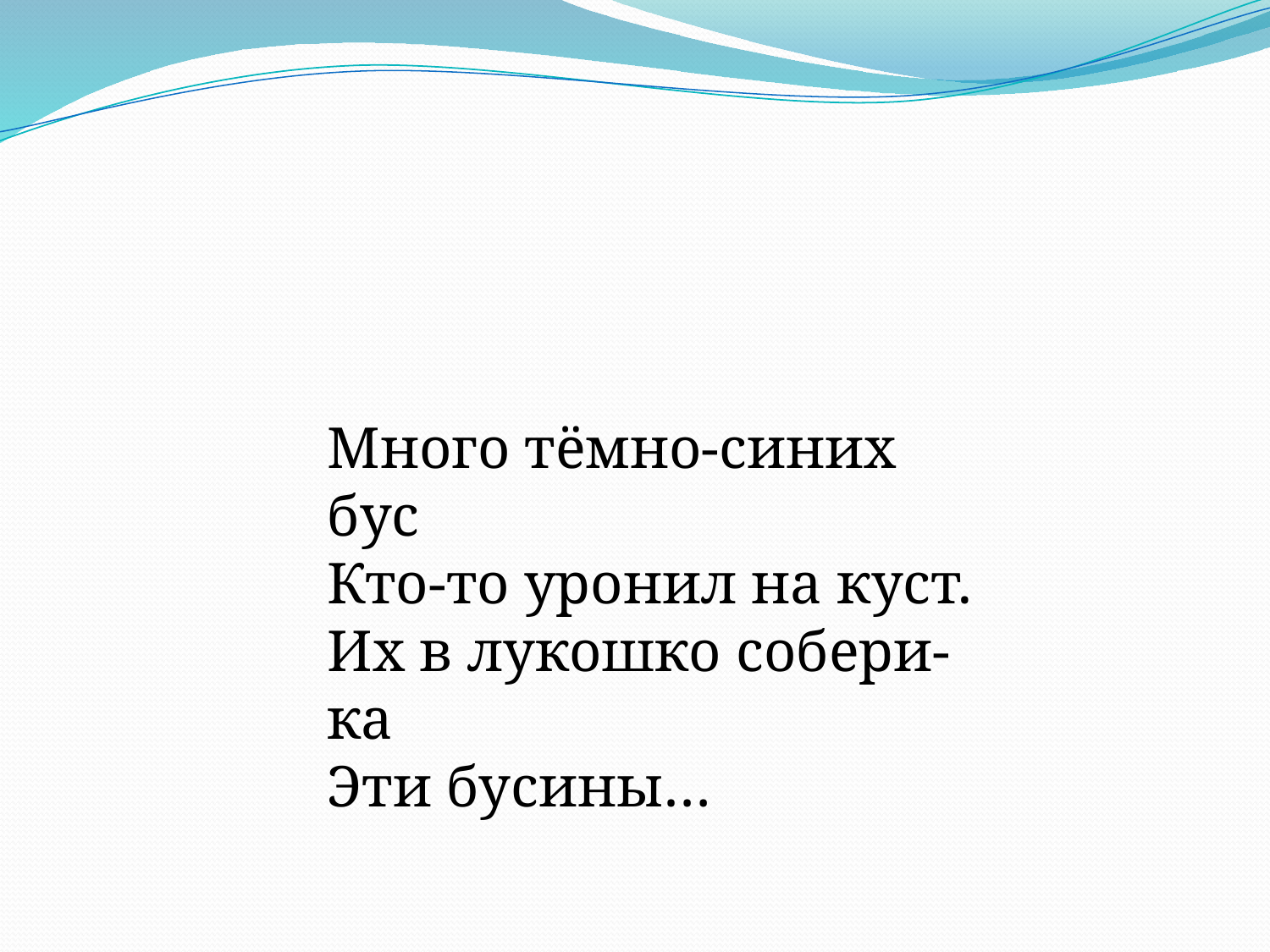

Много тёмно-синих бус
Кто-то уронил на куст.
Их в лукошко собери-ка
Эти бусины…